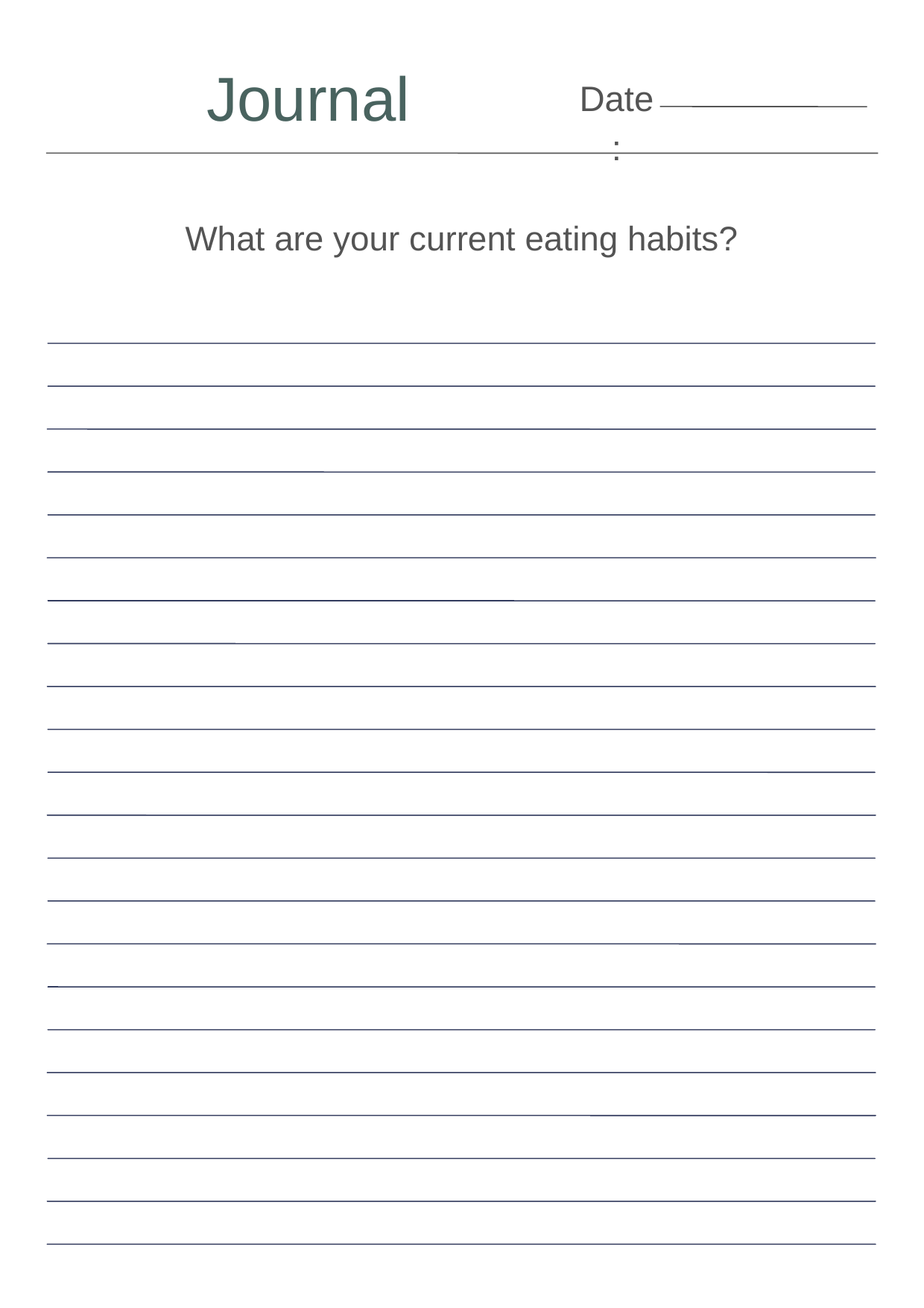

Journal
Date:

What are your current eating habits?